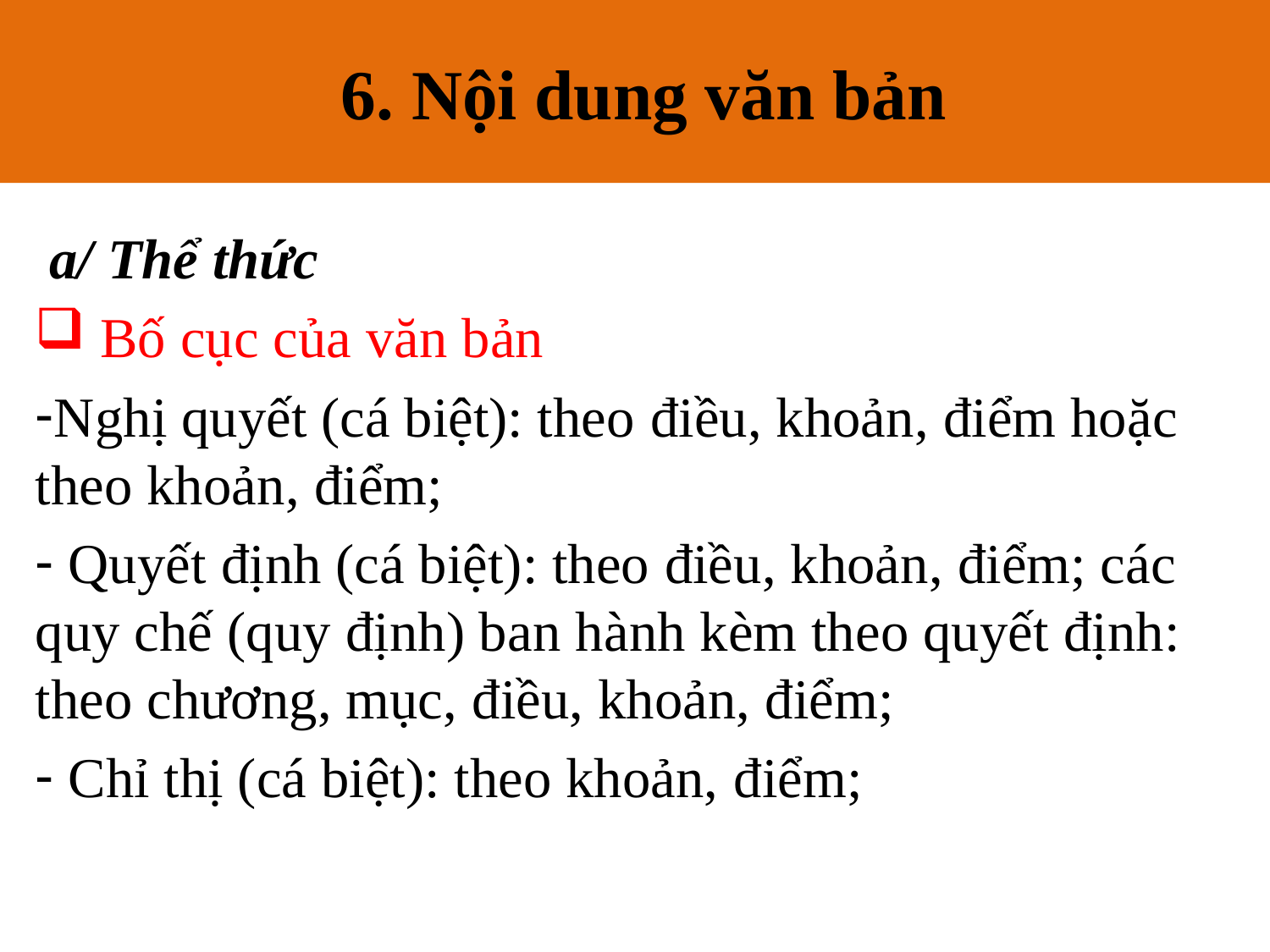

6. Nội dung văn bản
# 6. Nội dung văn bản
 a/ Thể thức
 Bố cục của văn bản
Nghị quyết (cá biệt): theo điều, khoản, điểm hoặc theo khoản, điểm;
 Quyết định (cá biệt): theo điều, khoản, điểm; các quy chế (quy định) ban hành kèm theo quyết định: theo chương, mục, điều, khoản, điểm;
 Chỉ thị (cá biệt): theo khoản, điểm;